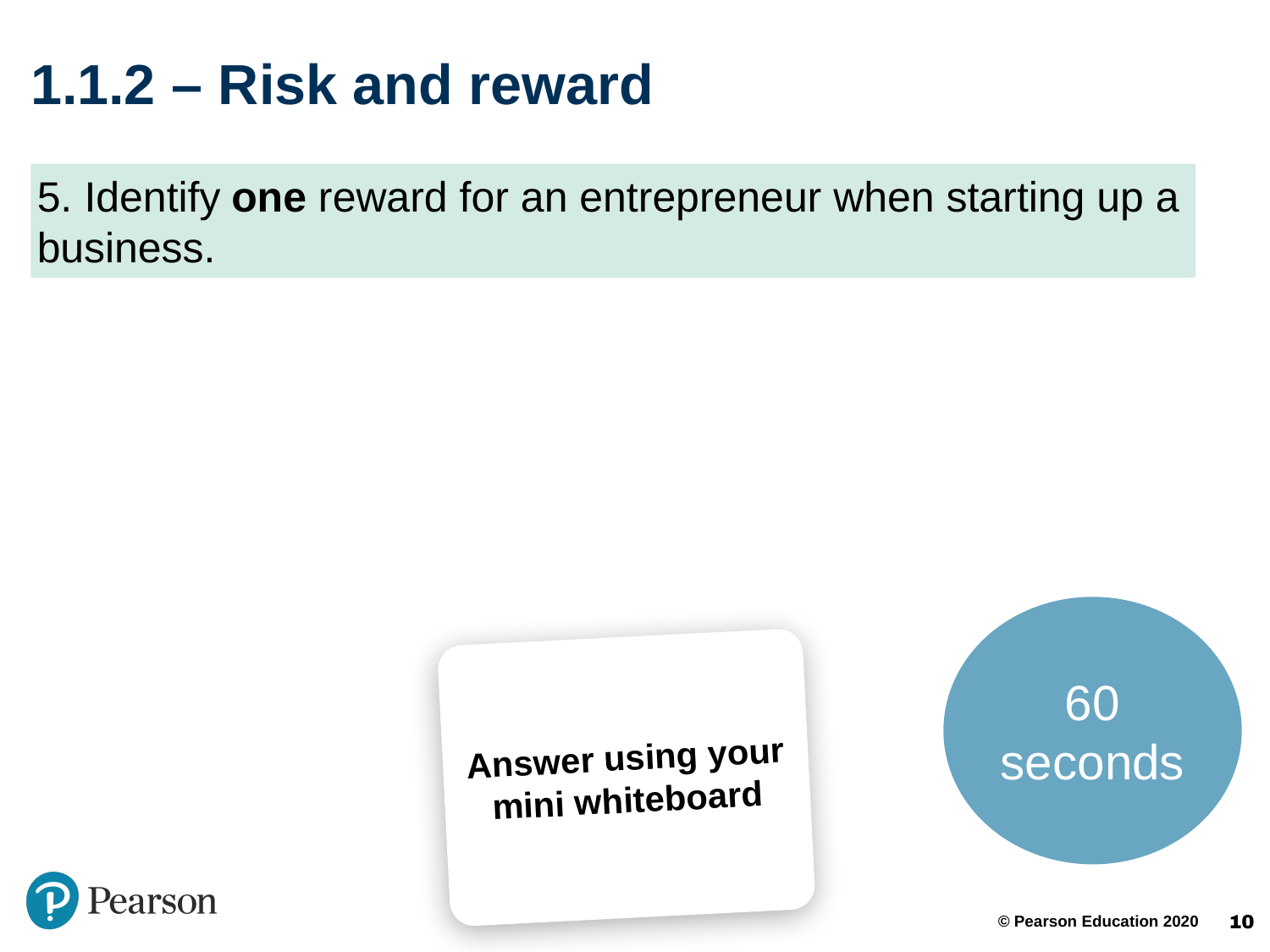

# 1.1.2 – Risk and reward
5. Identify one reward for an entrepreneur when starting up a business.

60 seconds

Answer using your mini whiteboard

10